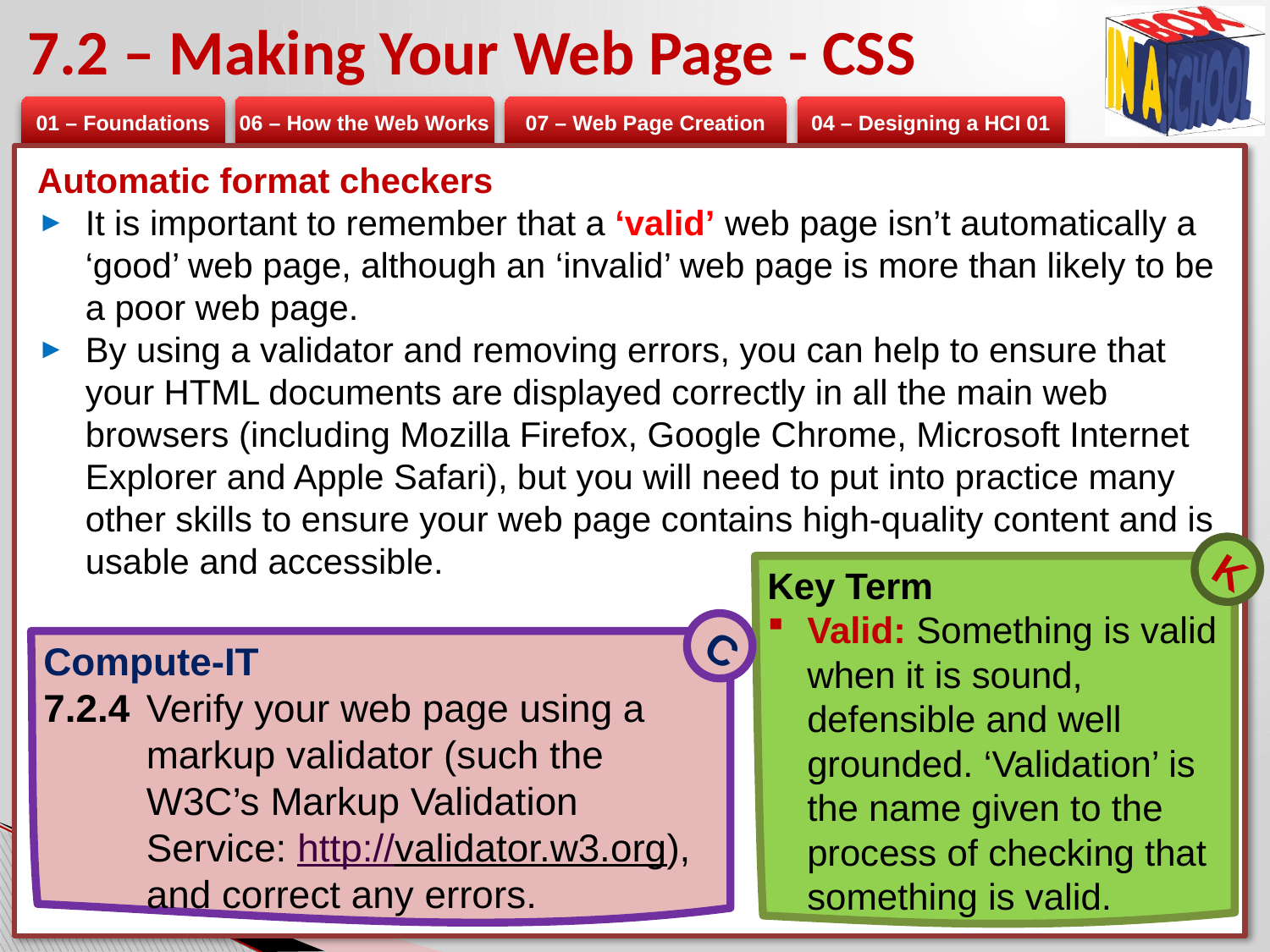

# 7.2 – Making Your Web Page - CSS
Automatic format checkers
It is important to remember that a ‘valid’ web page isn’t automatically a ‘good’ web page, although an ‘invalid’ web page is more than likely to be a poor web page.
By using a validator and removing errors, you can help to ensure that your HTML documents are displayed correctly in all the main web browsers (including Mozilla Firefox, Google Chrome, Microsoft Internet Explorer and Apple Safari), but you will need to put into practice many other skills to ensure your web page contains high-quality content and is usable and accessible.
K
Key Term
Valid: Something is valid when it is sound, defensible and well grounded. ‘Validation’ is the name given to the process of checking that something is valid.
C
Compute-IT
7.2.4 	Verify your web page using a markup validator (such the W3C’s Markup Validation Service: http://validator.w3.org), and correct any errors.